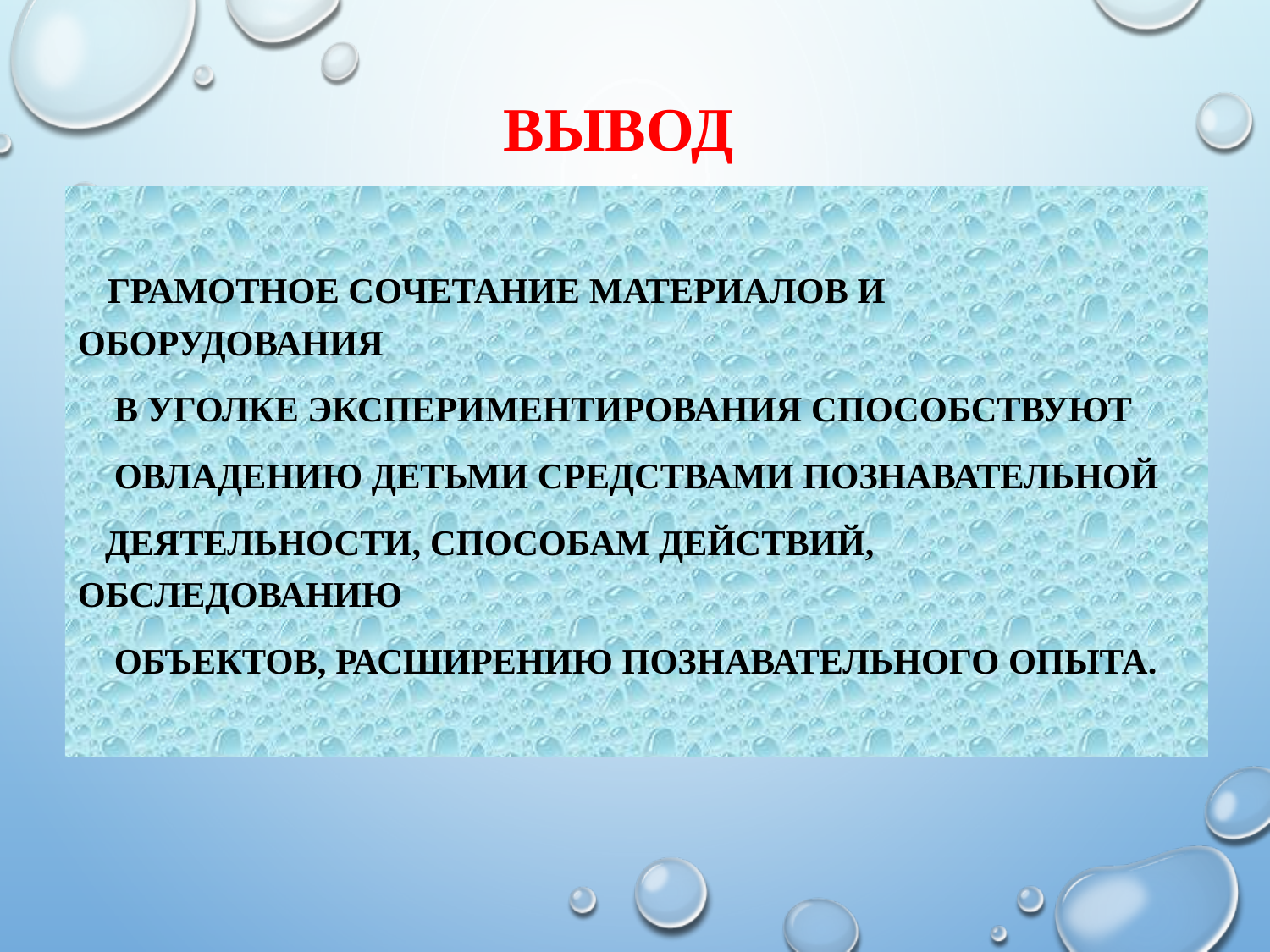

# вывод

   Грамотное сочетание материалов и оборудования
    в уголке экспериментирования способствуют
    овладению детьми средствами познавательной
   деятельности, способам действий, обследованию
    объектов, расширению познавательного опыта.